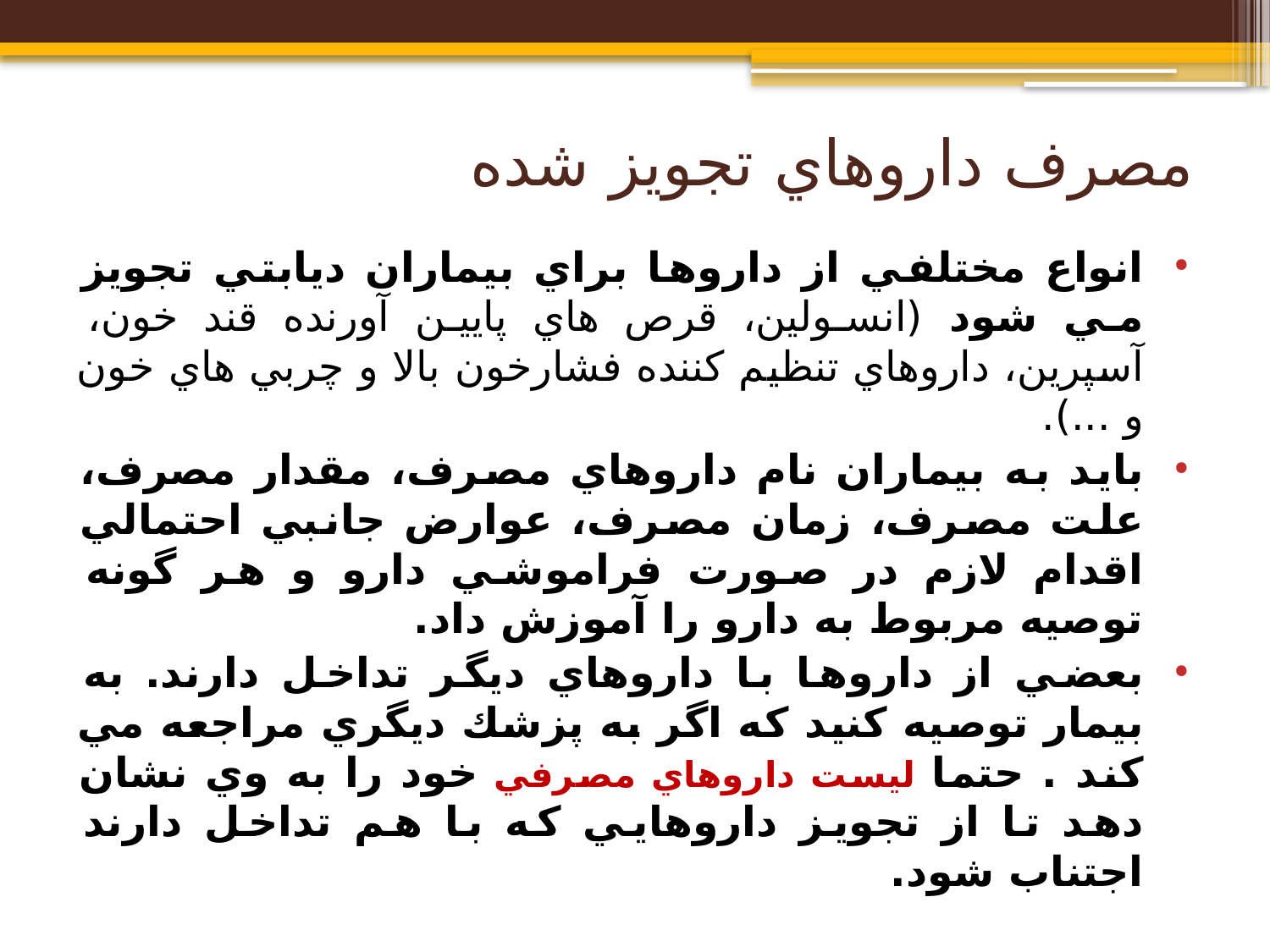

# مصرف داروهاي تجويز شده
انواع مختلفي از داروها براي بيماران ديابتي تجويز مي شود (انسولين، قرص هاي پايين آورنده قند خون، آسپرين، داروهاي تنظيم كننده فشارخون بالا و چربي هاي خون و ...).
بايد به بيماران نام داروهاي مصرف، مقدار مصرف، علت مصرف، زمان مصرف، عوارض جانبي احتمالي اقدام لازم در صورت فراموشي دارو و هر گونه توصيه مربوط به دارو را آموزش داد.
بعضي از داروها با داروهاي ديگر تداخل دارند. به بيمار توصيه كنيد كه اگر به پزشك ديگري مراجعه مي كند . حتما ليست داروهاي مصرفي خود را به وي نشان دهد تا از تجويز داروهايي كه با هم تداخل دارند اجتناب شود.